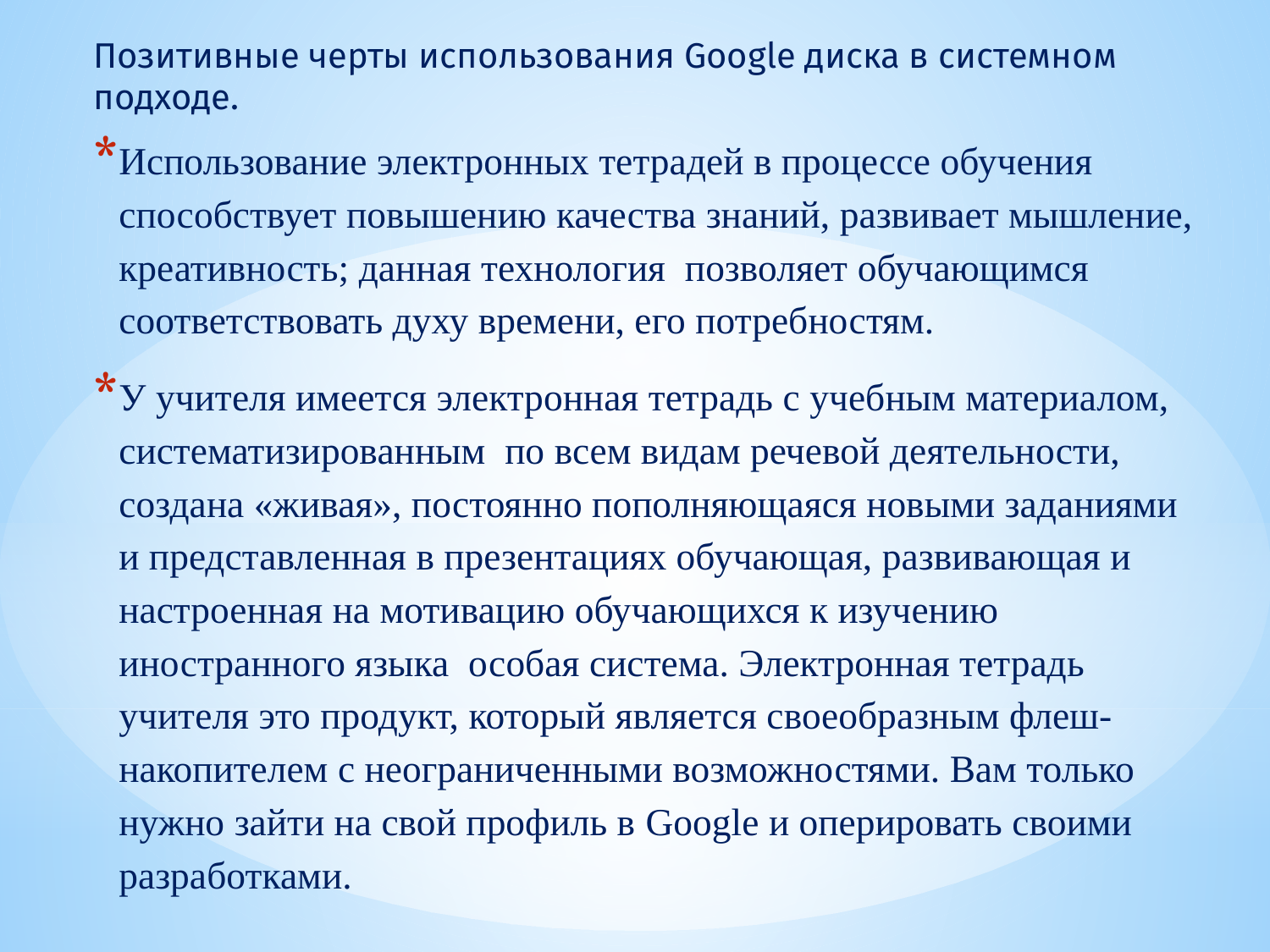

Позитивные черты использования Google диска в системном подходе.
Использование электронных тетрадей в процессе обучения способствует повышению качества знаний, развивает мышление, креативность; данная технология  позволяет обучающимся соответствовать духу времени, его потребностям.
У учителя имеется электронная тетрадь с учебным материалом, систематизированным  по всем видам речевой деятельности, создана «живая», постоянно пополняющаяся новыми заданиями и представленная в презентациях обучающая, развивающая и настроенная на мотивацию обучающихся к изучению иностранного языка  особая система. Электронная тетрадь учителя это продукт, который является своеобразным флеш-накопителем с неограниченными возможностями. Вам только нужно зайти на свой профиль в Google и оперировать своими разработками.
#